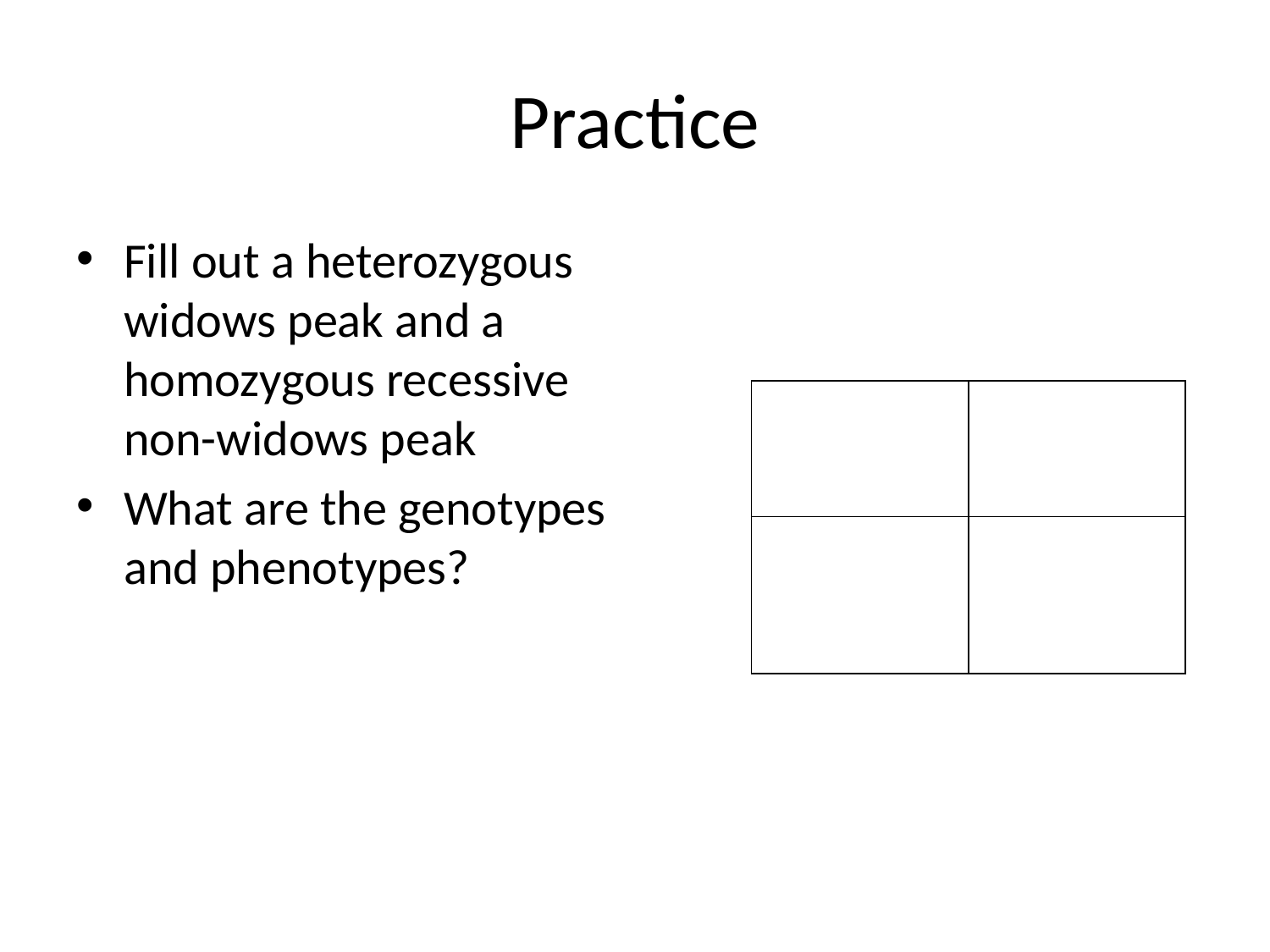

# Practice
Fill out a heterozygous widows peak and a homozygous recessive non-widows peak
What are the genotypes and phenotypes?
|  |  |
| --- | --- |
|  |  |